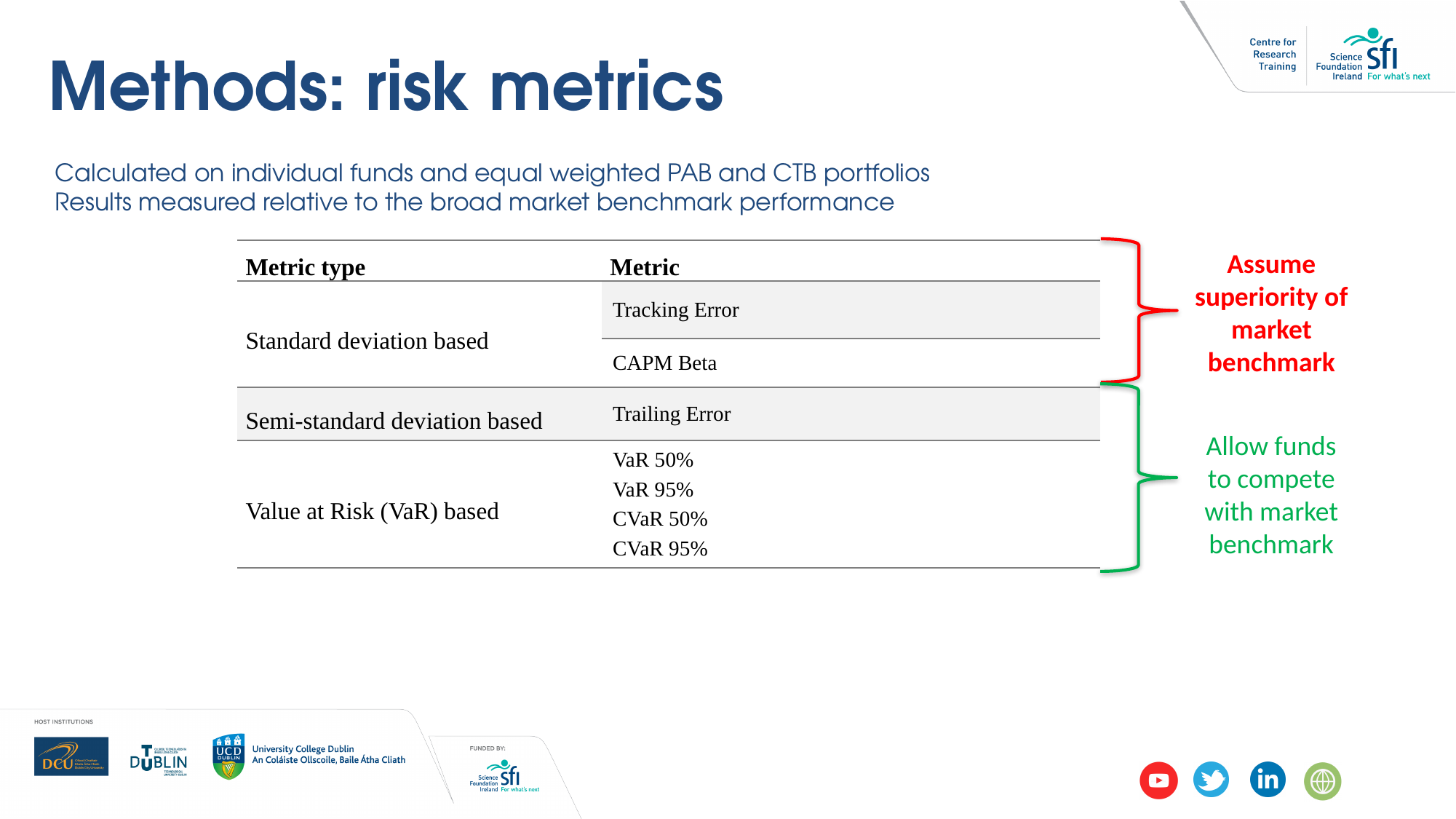

Methods: risk metrics
Calculated on individual funds and equal weighted PAB and CTB portfolios
Results measured relative to the broad market benchmark performance

| Metric type | Metric |
| --- | --- |
| Standard deviation based | Tracking Error |
|  | CAPM Beta |
| Semi-standard deviation based | Trailing Error |
| Value at Risk (VaR) based | VaR 50% VaR 95% CVaR 50% CVaR 95% |
Assume superiority of market benchmark

Allow funds to compete with market benchmark